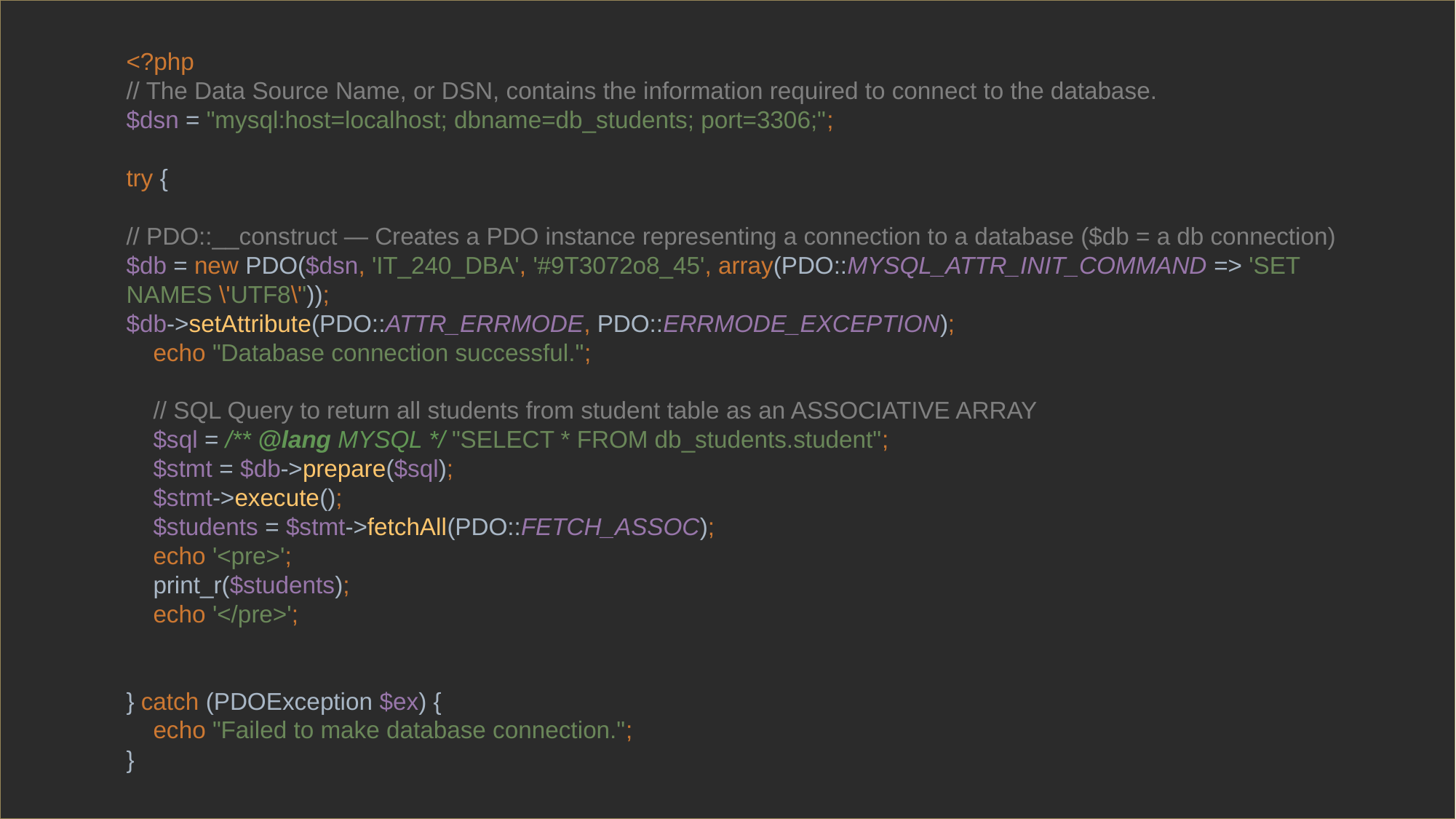

<?php
// The Data Source Name, or DSN, contains the information required to connect to the database.
$dsn = "mysql:host=localhost; dbname=db_students; port=3306;";
try {
// PDO::__construct — Creates a PDO instance representing a connection to a database ($db = a db connection)
$db = new PDO($dsn, 'IT_240_DBA', '#9T3072o8_45', array(PDO::MYSQL_ATTR_INIT_COMMAND => 'SET NAMES \'UTF8\''));
$db->setAttribute(PDO::ATTR_ERRMODE, PDO::ERRMODE_EXCEPTION);
    echo "Database connection successful.";
    // SQL Query to return all students from student table as an ASSOCIATIVE ARRAY
    $sql = /** @lang MYSQL */ "SELECT * FROM db_students.student";
    $stmt = $db->prepare($sql);
    $stmt->execute();
    $students = $stmt->fetchAll(PDO::FETCH_ASSOC);
    echo '<pre>';
    print_r($students);
    echo '</pre>';
} catch (PDOException $ex) {
    echo "Failed to make database connection.";
}